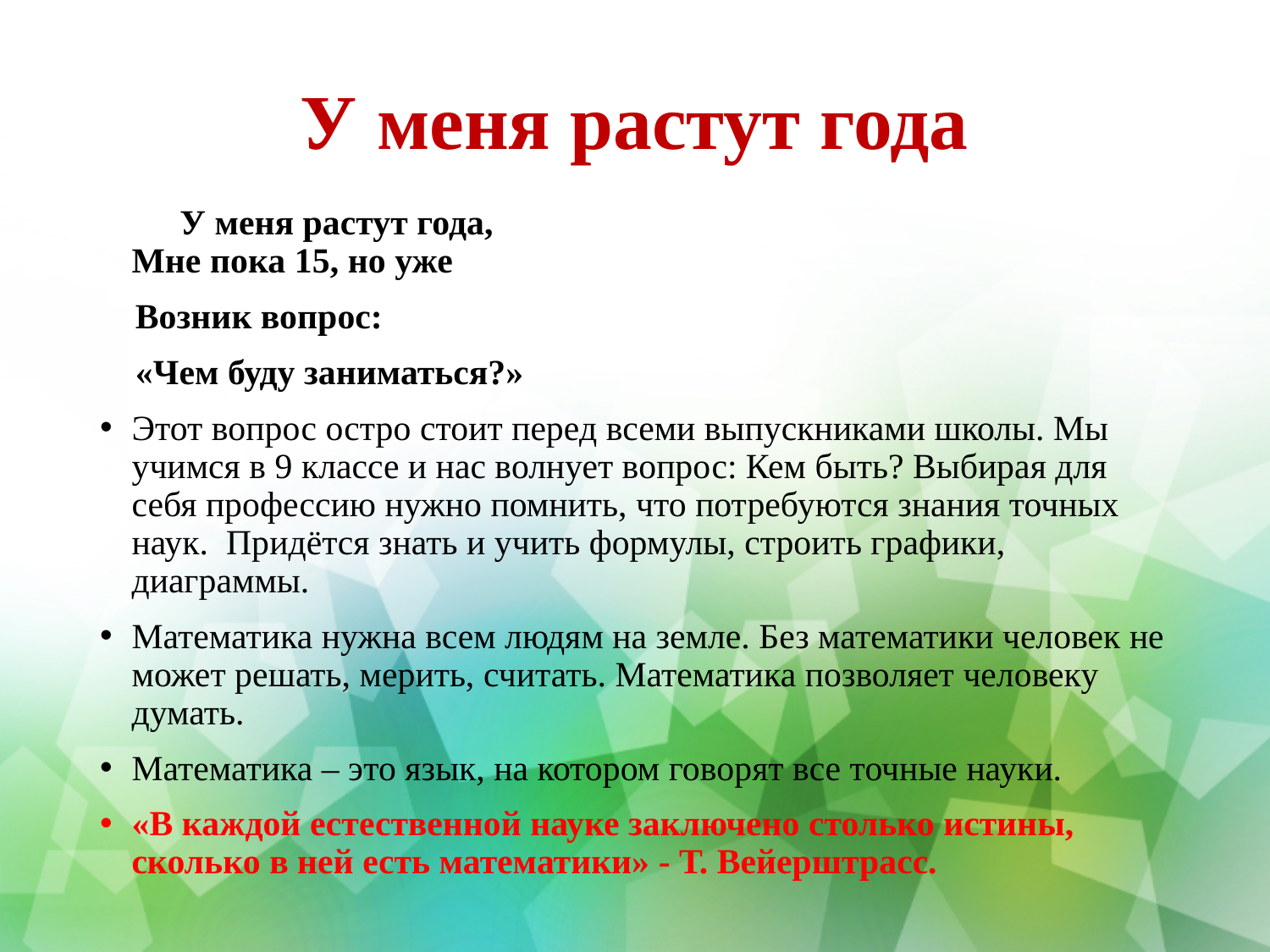

# У меня растут года
         У меня растут года,
Мне пока 15, но уже
    Возник вопрос:
    «Чем буду заниматься?»
Этот вопрос остро стоит перед всеми выпускниками школы. Мы учимся в 9 классе и нас волнует вопрос: Кем быть? Выбирая для себя профессию нужно помнить, что потребуются знания точных наук.  Придётся знать и учить формулы, строить графики, диаграммы.
Математика нужна всем людям на земле. Без математики человек не может решать, мерить, считать. Математика позволяет человеку думать.
Математика – это язык, на котором говорят все точные науки.
«В каждой естественной науке заключено столько истины, сколько в ней есть математики» - Т. Вейерштрасс.